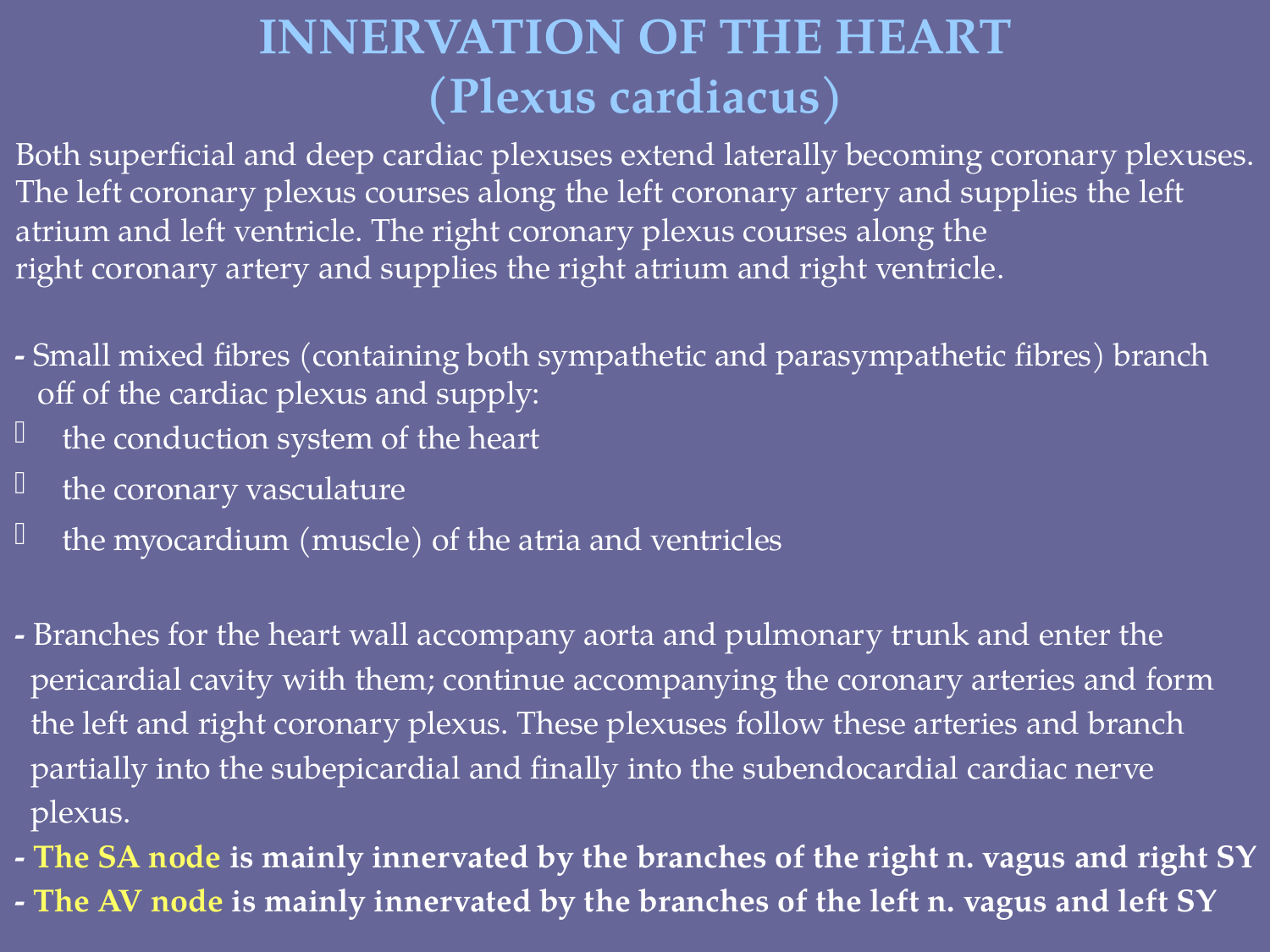

INNERVATION OF THE HEART
(Plexus cardiacus)
Both superficial and deep cardiac plexuses extend laterally becoming coronary plexuses. The left coronary plexus courses along the left coronary artery and supplies the left atrium and left ventricle. The right coronary plexus courses along the right coronary artery and supplies the right atrium and right ventricle.
- Small mixed fibres (containing both sympathetic and parasympathetic fibres) branch
   off of the cardiac plexus and supply:
the conduction system of the heart
the coronary vasculature
the myocardium (muscle) of the atria and ventricles

- Branches for the heart wall accompany aorta and pulmonary trunk and enter the
  pericardial cavity with them; continue accompanying the coronary arteries and form
  the left and right coronary plexus. These plexuses follow these arteries and branch
  partially into the subepicardial and finally into the subendocardial cardiac nerve
  plexus.
- The SA node is mainly innervated by the branches of the right n. vagus and right SY
- The AV node is mainly innervated by the branches of the left n. vagus and left SY